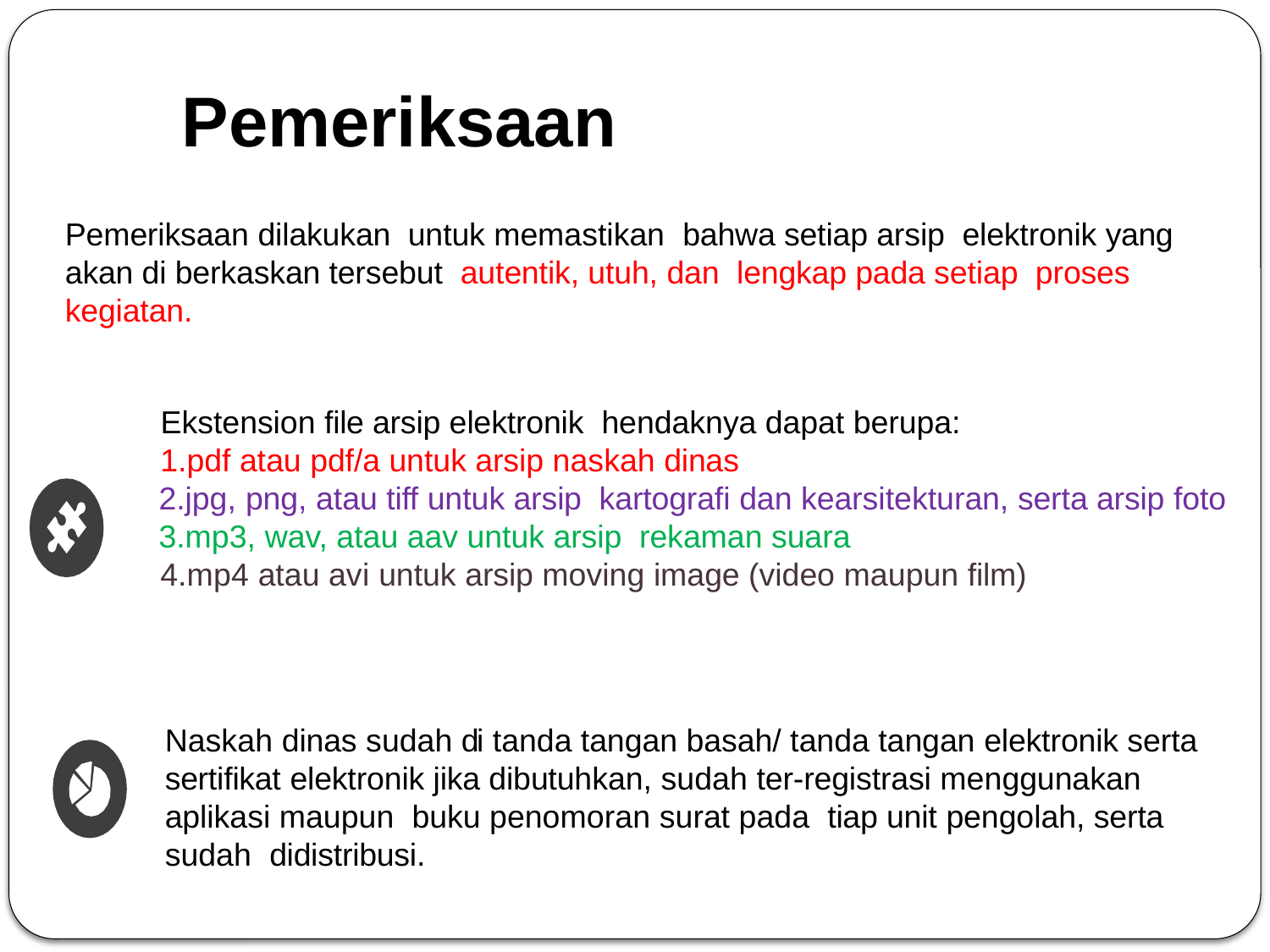

# Pemeriksaan
Pemeriksaan dilakukan  untuk memastikan  bahwa setiap arsip  elektronik yang akan di berkaskan tersebut  autentik, utuh, dan  lengkap pada setiap  proses kegiatan.
Ekstension file arsip elektronik  hendaknya dapat berupa:
pdf atau pdf/a untuk arsip naskah dinas
jpg, png, atau tiff untuk arsip  kartografi dan kearsitekturan, serta arsip foto
mp3, wav, atau aav untuk arsip  rekaman suara
mp4 atau avi untuk arsip moving image (video maupun film)

Naskah dinas sudah di tanda tangan basah/ tanda tangan elektronik serta  sertifikat elektronik jika dibutuhkan, sudah ter-registrasi menggunakan aplikasi maupun  buku penomoran surat pada  tiap unit pengolah, serta sudah  didistribusi.